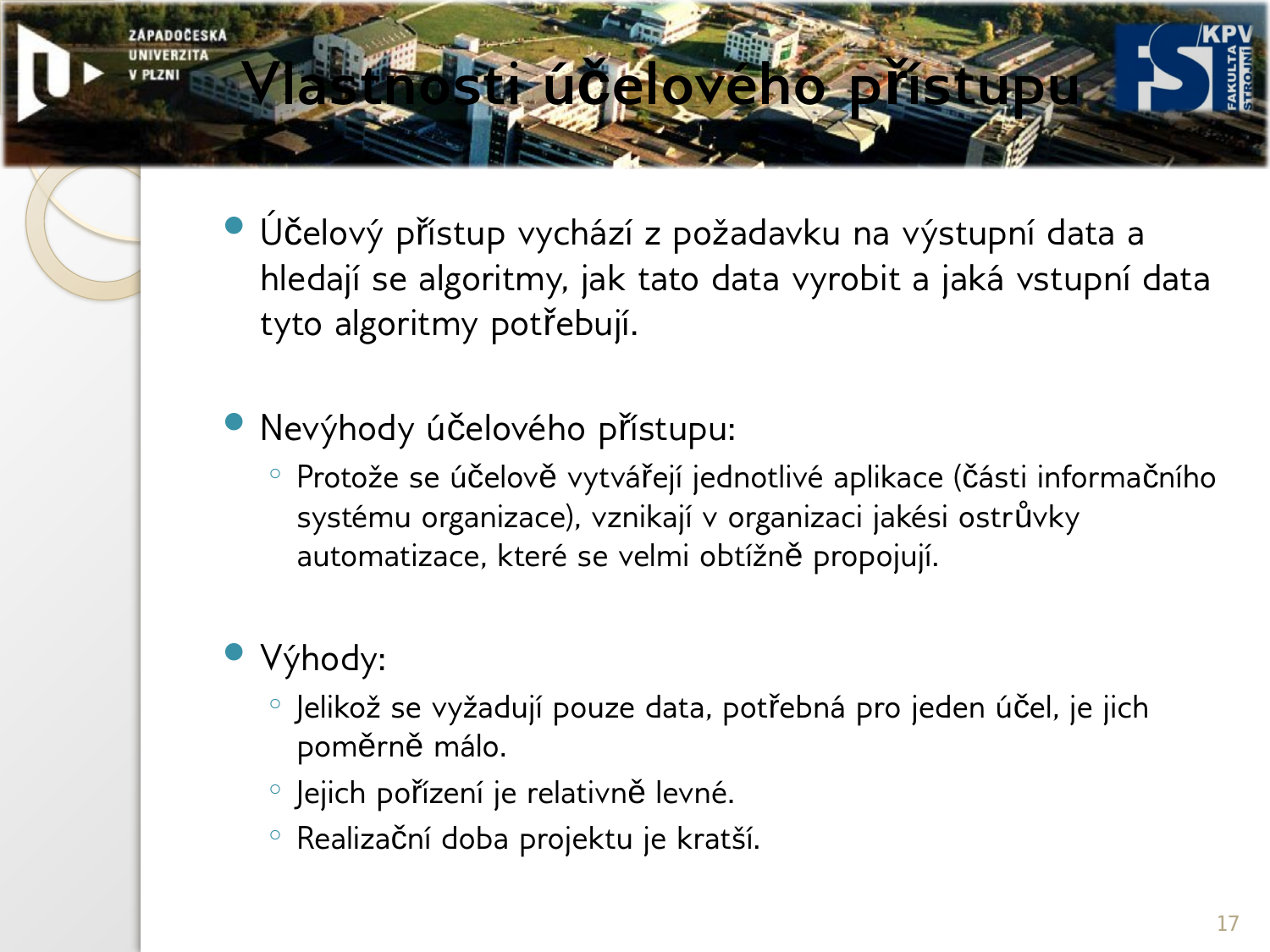

# Vlastnosti účelového přístupu
Účelový přístup vychází z požadavku na výstupní data a hledají se algoritmy, jak tato data vyrobit a jaká vstupní data tyto algoritmy potřebují.

Nevýhody účelového přístupu:
Protože se účelově vytvářejí jednotlivé aplikace (části informačního systému organizace), vznikají v organizaci jakési ostrůvky automatizace, které se velmi obtížně propojují.

Výhody:
Jelikož se vyžadují pouze data, potřebná pro jeden účel, je jich poměrně málo.
Jejich pořízení je relativně levné.
Realizační doba projektu je kratší.

17